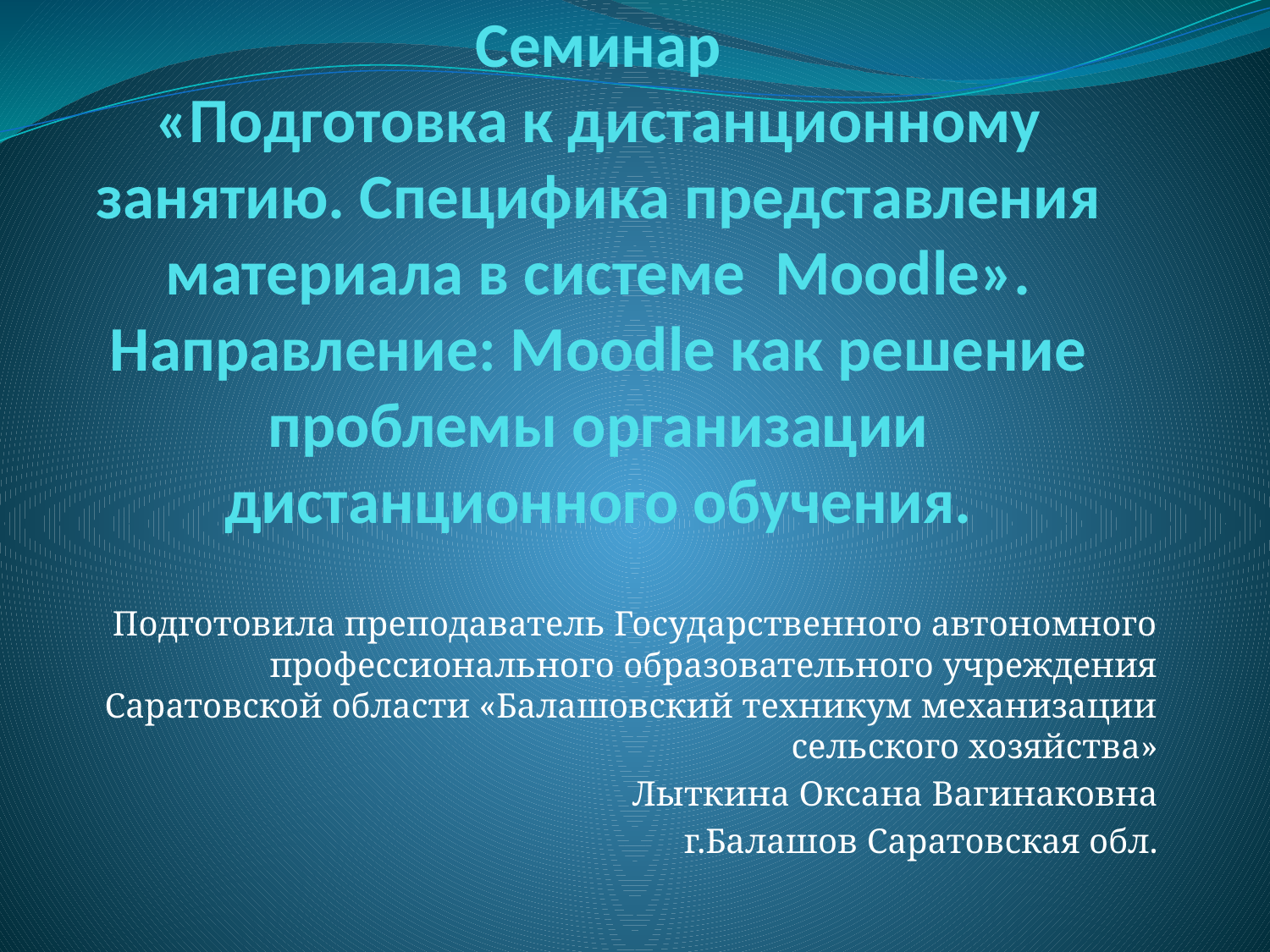

# Семинар «Подготовка к дистанционному занятию. Специфика представления материала в системе  Moodle». Направление: Moodle как решение проблемы организации дистанционного обучения.
Подготовила преподаватель Государственного автономного профессионального образовательного учреждения Саратовской области «Балашовский техникум механизации сельского хозяйства»
Лыткина Оксана Вагинаковна
г.Балашов Саратовская обл.